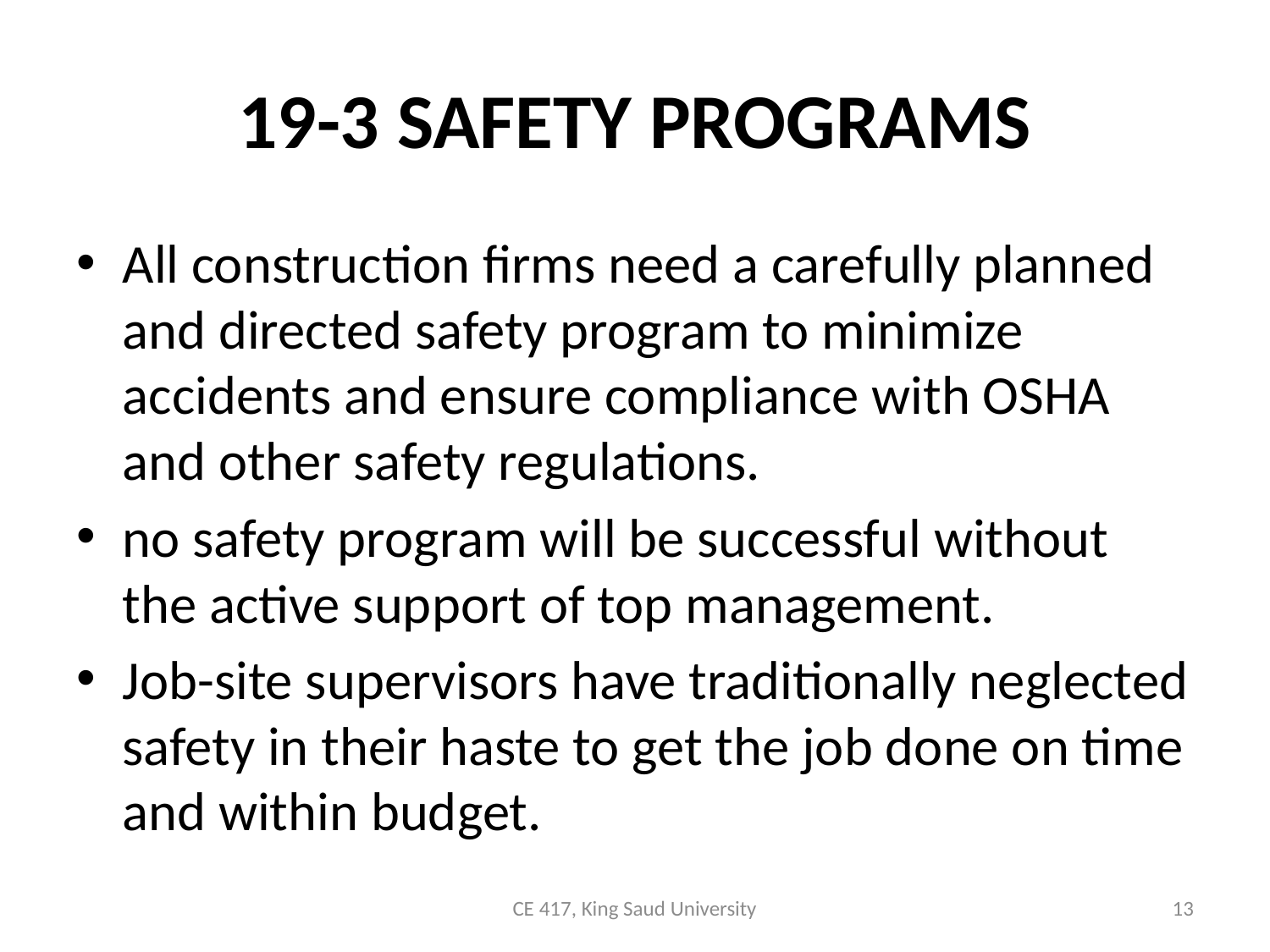

# 19-3 SAFETY PROGRAMS
All construction firms need a carefully planned and directed safety program to minimize accidents and ensure compliance with OSHA and other safety regulations.
no safety program will be successful without the active support of top management.
Job-site supervisors have traditionally neglected safety in their haste to get the job done on time and within budget.
CE 417, King Saud University
13